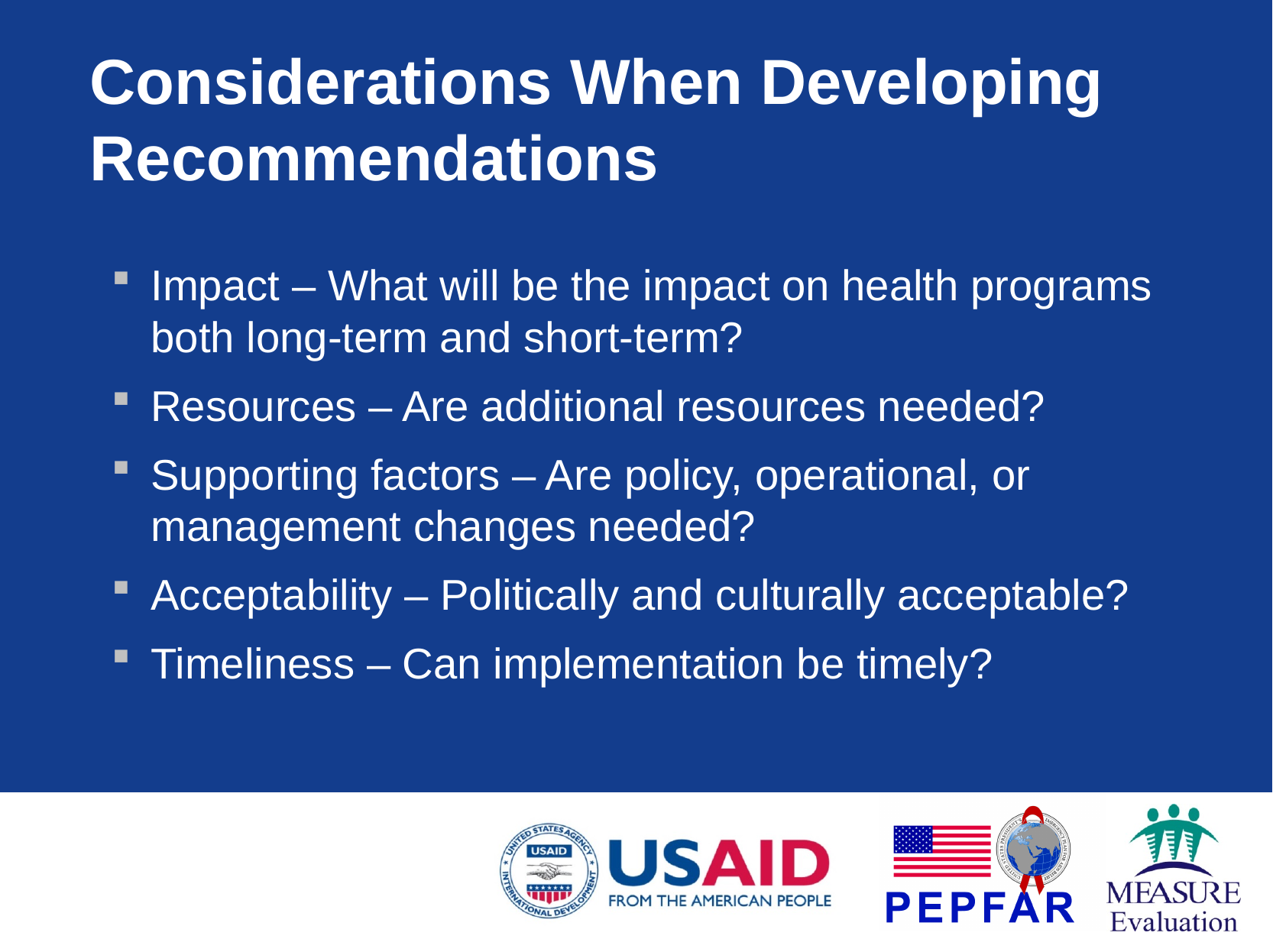

# Considerations When Developing Recommendations
Impact – What will be the impact on health programs both long-term and short-term?
Resources – Are additional resources needed?
Supporting factors – Are policy, operational, or management changes needed?
Acceptability – Politically and culturally acceptable?
Timeliness – Can implementation be timely?